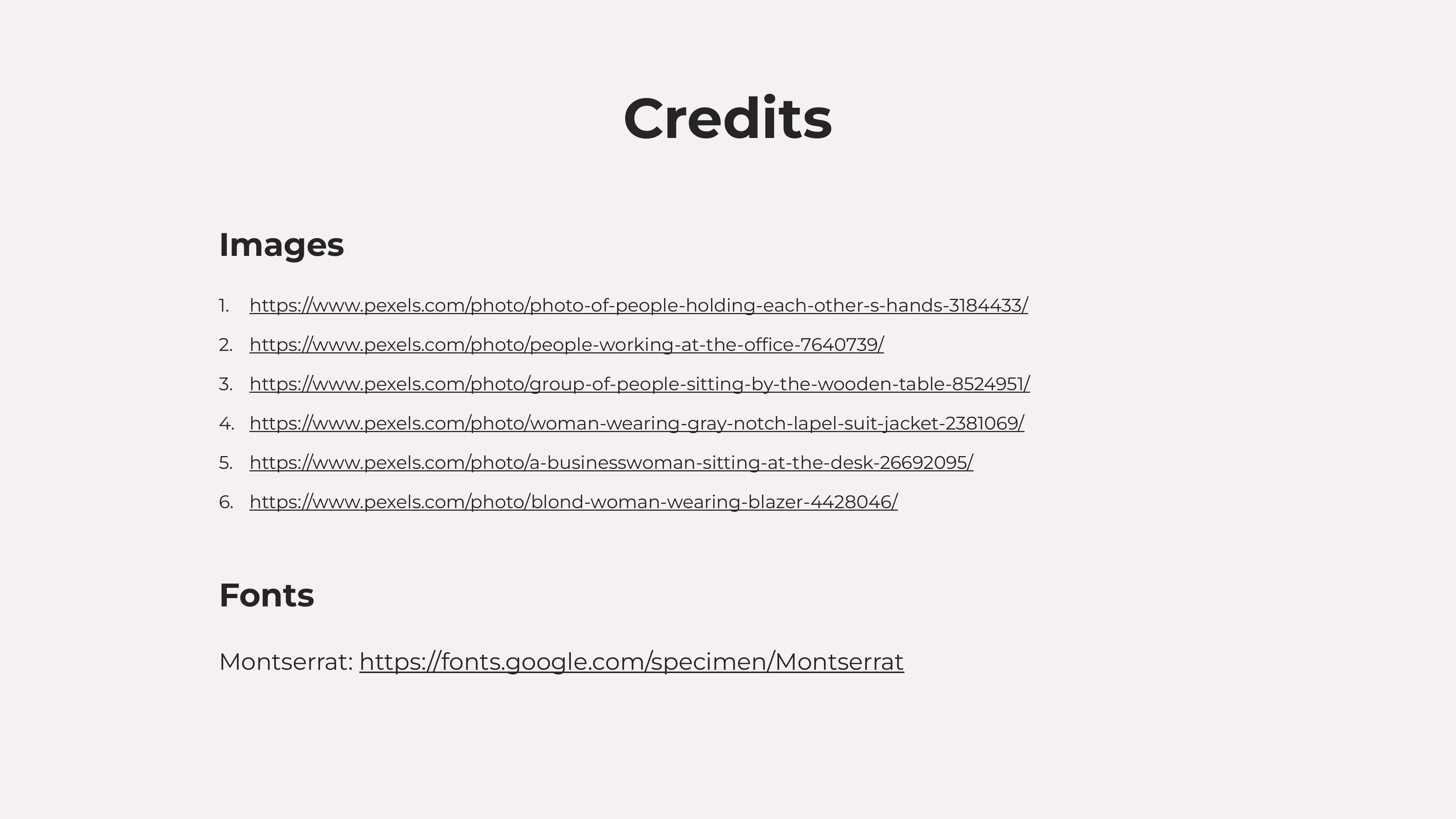

Credits
Images
https://www.pexels.com/photo/photo-of-people-holding-each-other-s-hands-3184433/
https://www.pexels.com/photo/people-working-at-the-office-7640739/
https://www.pexels.com/photo/group-of-people-sitting-by-the-wooden-table-8524951/
https://www.pexels.com/photo/woman-wearing-gray-notch-lapel-suit-jacket-2381069/
https://www.pexels.com/photo/a-businesswoman-sitting-at-the-desk-26692095/
https://www.pexels.com/photo/blond-woman-wearing-blazer-4428046/
Fonts
Montserrat: https://fonts.google.com/specimen/Montserrat